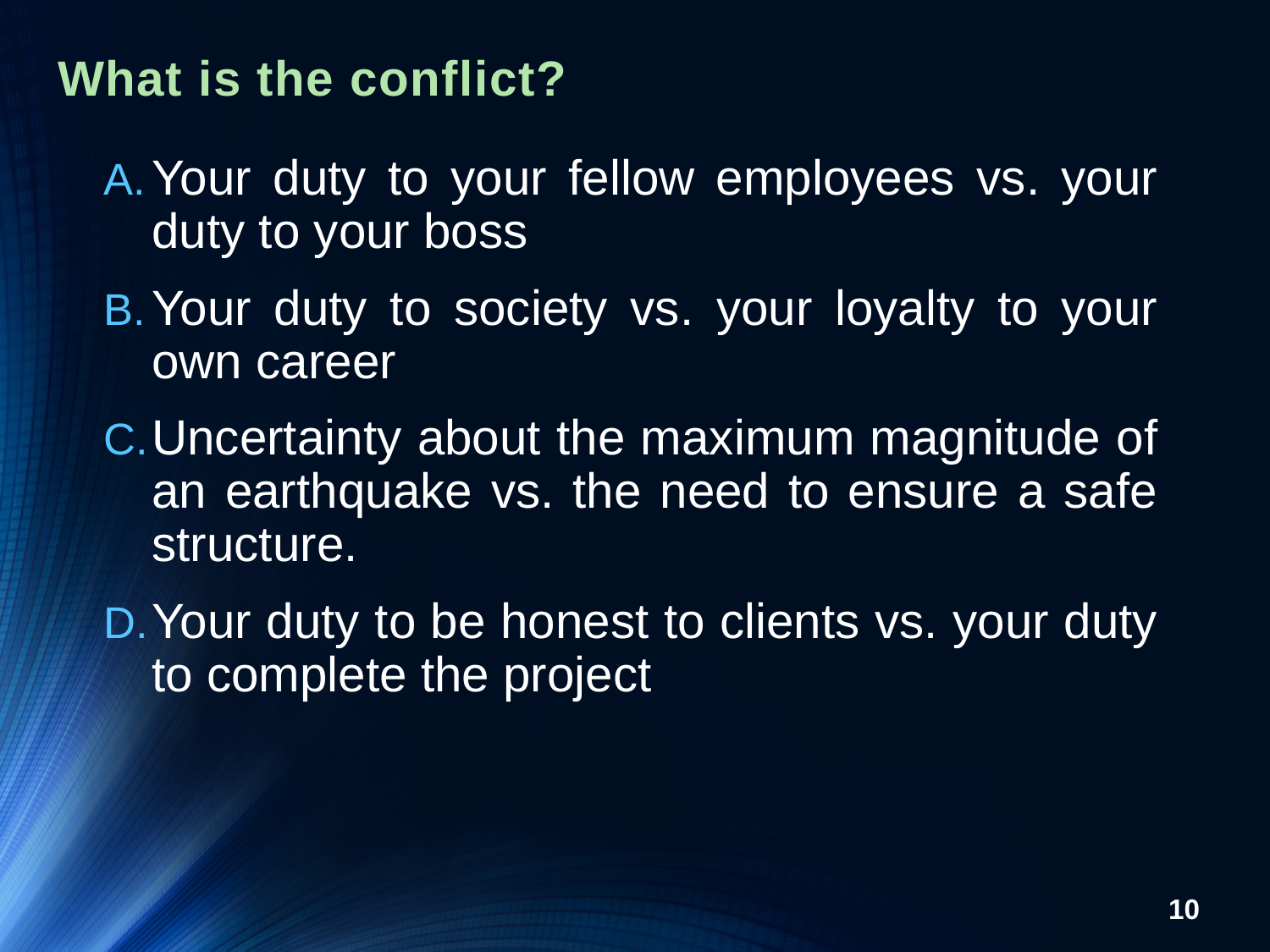

# What is the conflict?
Your duty to your fellow employees vs. your duty to your boss
Your duty to society vs. your loyalty to your own career
Uncertainty about the maximum magnitude of an earthquake vs. the need to ensure a safe structure.
Your duty to be honest to clients vs. your duty to complete the project

10